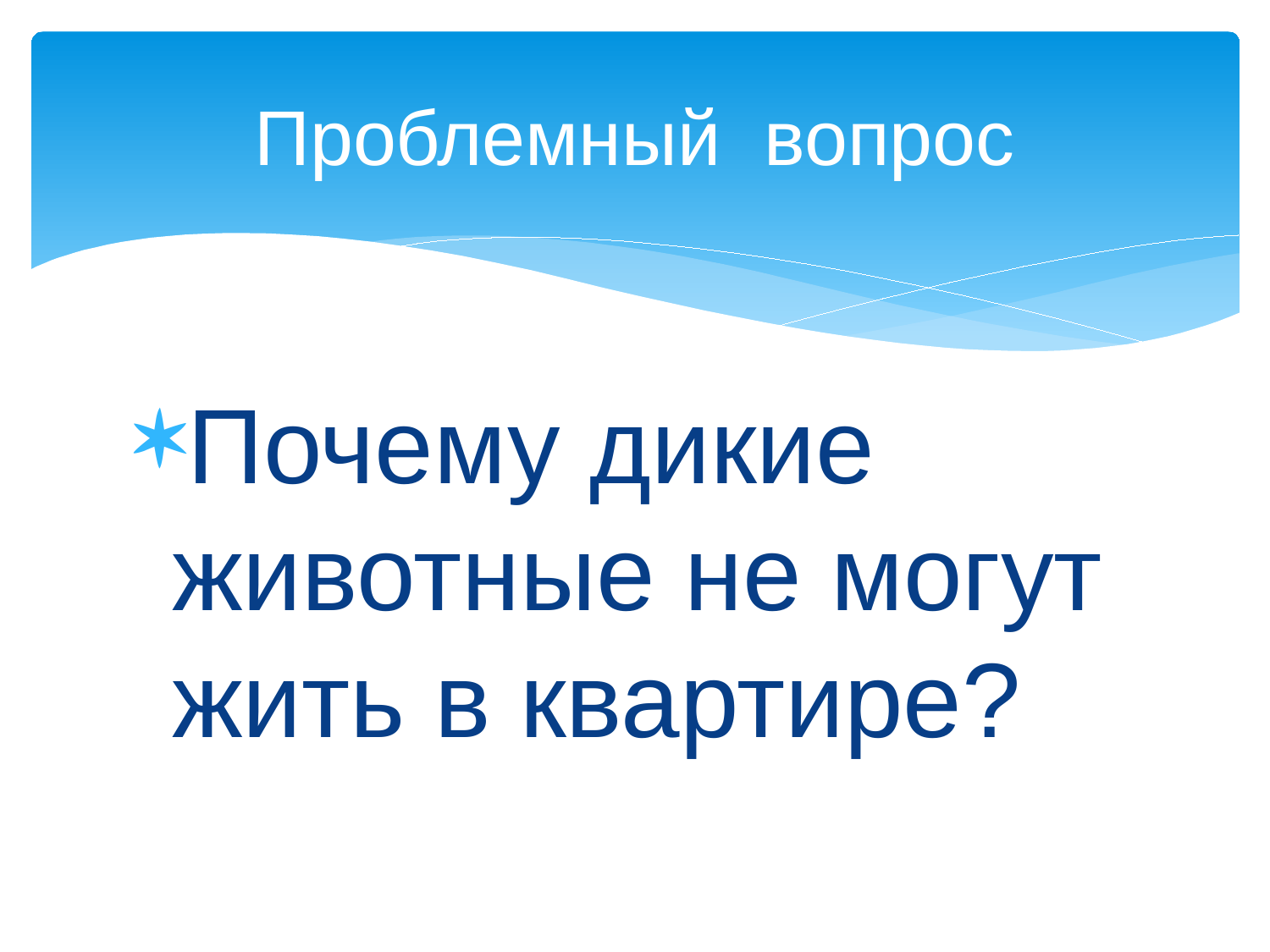

# Проблемный  вопрос
Почему дикие животные не могут жить в квартире?